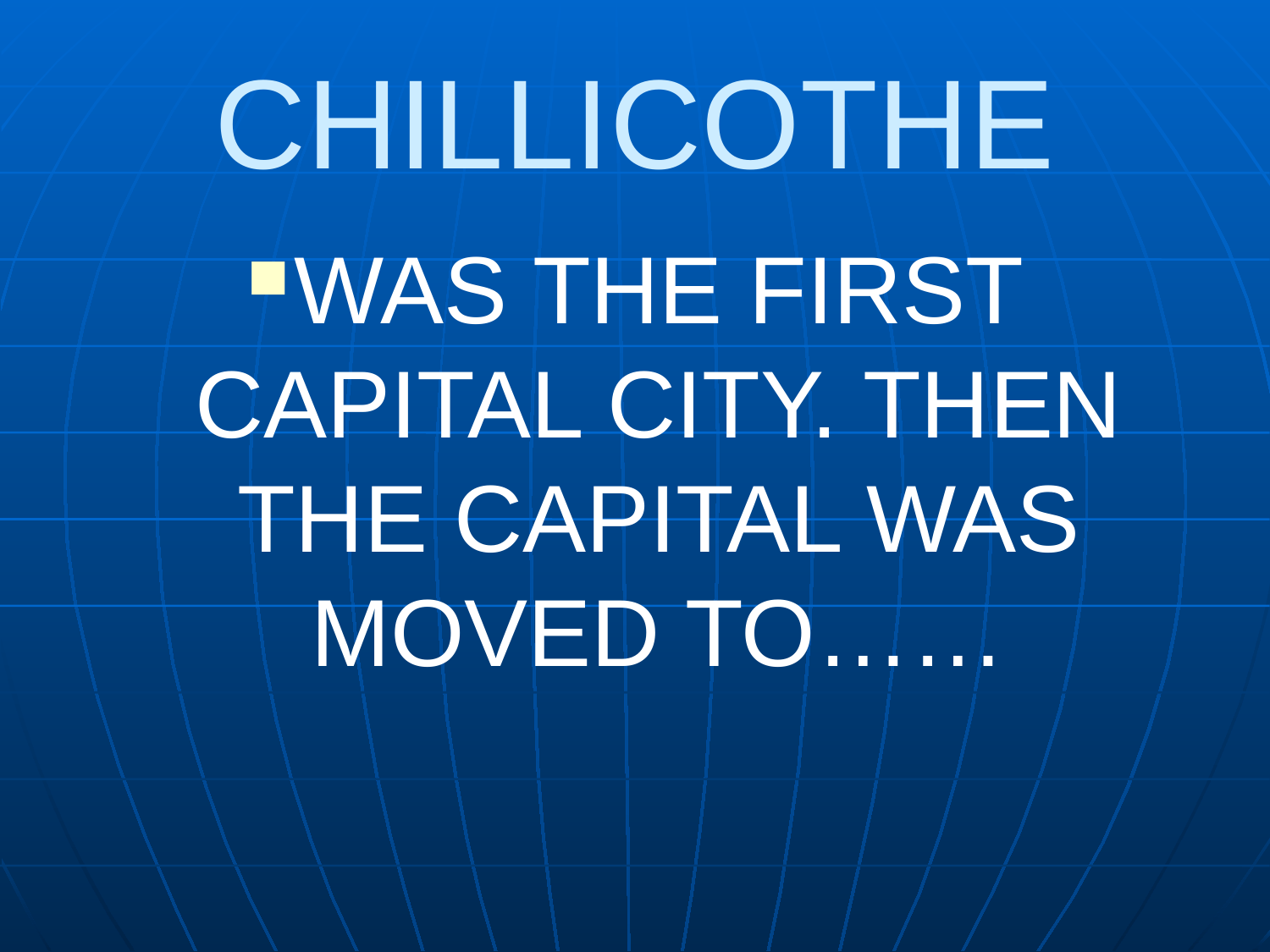

# CHILLICOTHE
WAS THE FIRST CAPITAL CITY. THEN THE CAPITAL WAS MOVED TO……